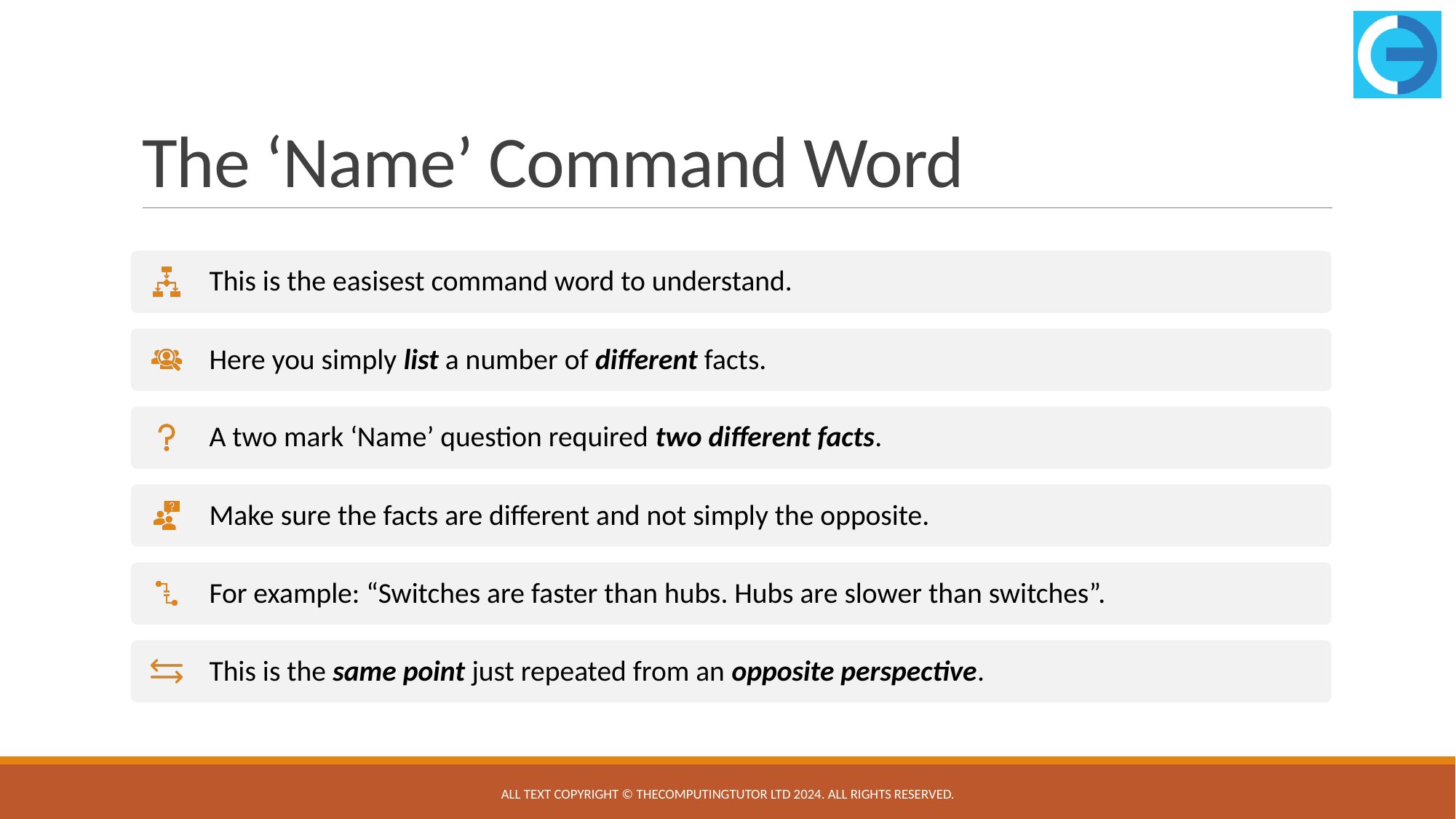

# The ‘Name’ Command Word
This is the easisest command word to understand.
Here you simply list a number of different facts.
A two mark ‘Name’ question required two different facts.
Make sure the facts are different and not simply the opposite.
For example: “Switches are faster than hubs. Hubs are slower than switches”.
This is the same point just repeated from an opposite perspective.
All text copyright © TheComputingTutor Ltd 2024. All rights Reserved.